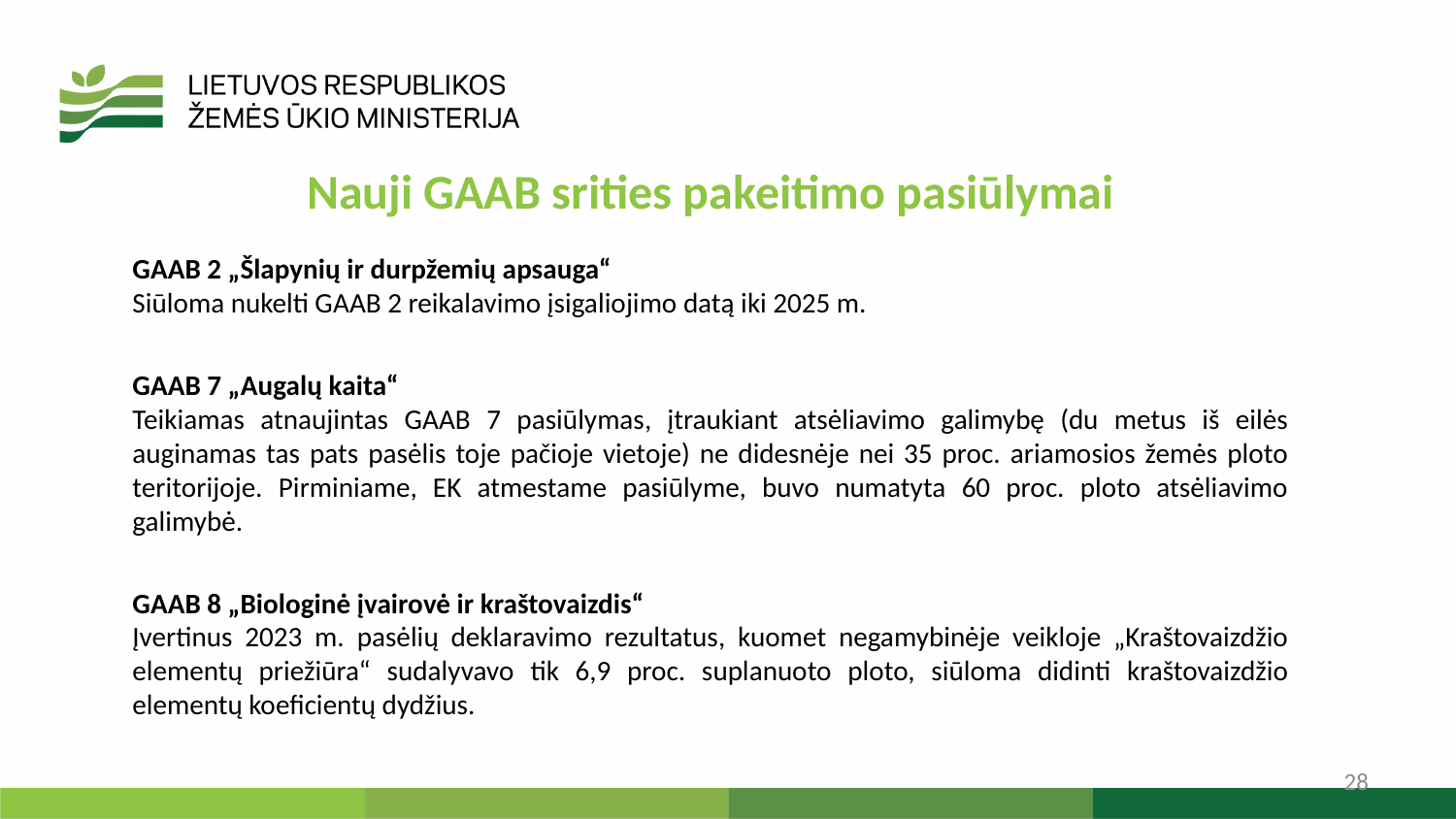

Nauji GAAB srities pakeitimo pasiūlymai
GAAB 2 „Šlapynių ir durpžemių apsauga“
Siūloma nukelti GAAB 2 reikalavimo įsigaliojimo datą iki 2025 m.

GAAB 7 „Augalų kaita“
Teikiamas atnaujintas GAAB 7 pasiūlymas, įtraukiant atsėliavimo galimybę (du metus iš eilės auginamas tas pats pasėlis toje pačioje vietoje) ne didesnėje nei 35 proc. ariamosios žemės ploto teritorijoje. Pirminiame, EK atmestame pasiūlyme, buvo numatyta 60 proc. ploto atsėliavimo galimybė.

GAAB 8 „Biologinė įvairovė ir kraštovaizdis“
Įvertinus 2023 m. pasėlių deklaravimo rezultatus, kuomet negamybinėje veikloje „Kraštovaizdžio elementų priežiūra“ sudalyvavo tik 6,9 proc. suplanuoto ploto, siūloma didinti kraštovaizdžio elementų koeficientų dydžius.

28